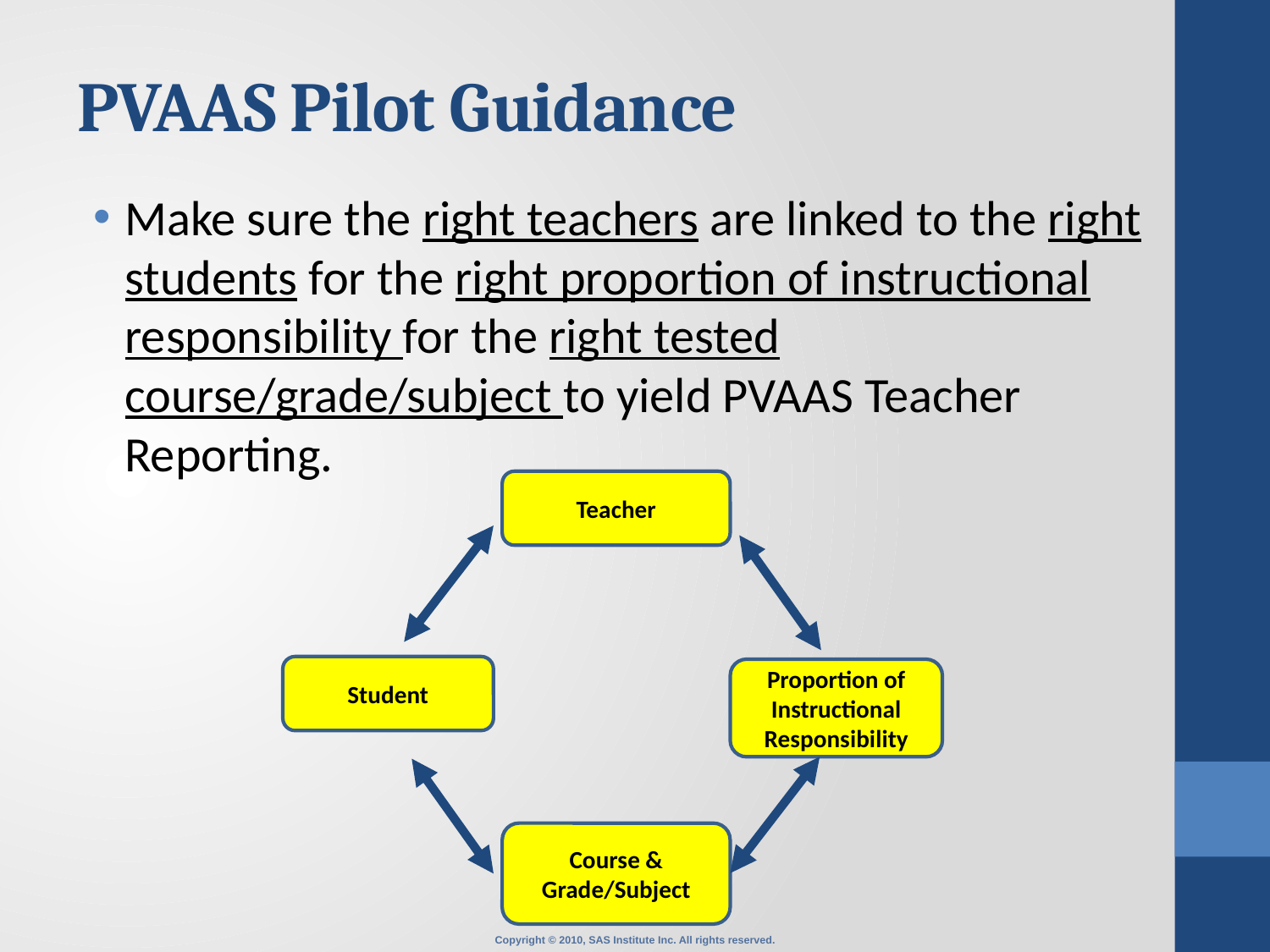

# PVAAS Pilot Guidance
Make sure the right teachers are linked to the right students for the right proportion of instructional responsibility for the right tested course/grade/subject to yield PVAAS Teacher Reporting.

Teacher
Student
Proportion of Instructional Responsibility
Course & Grade/Subject